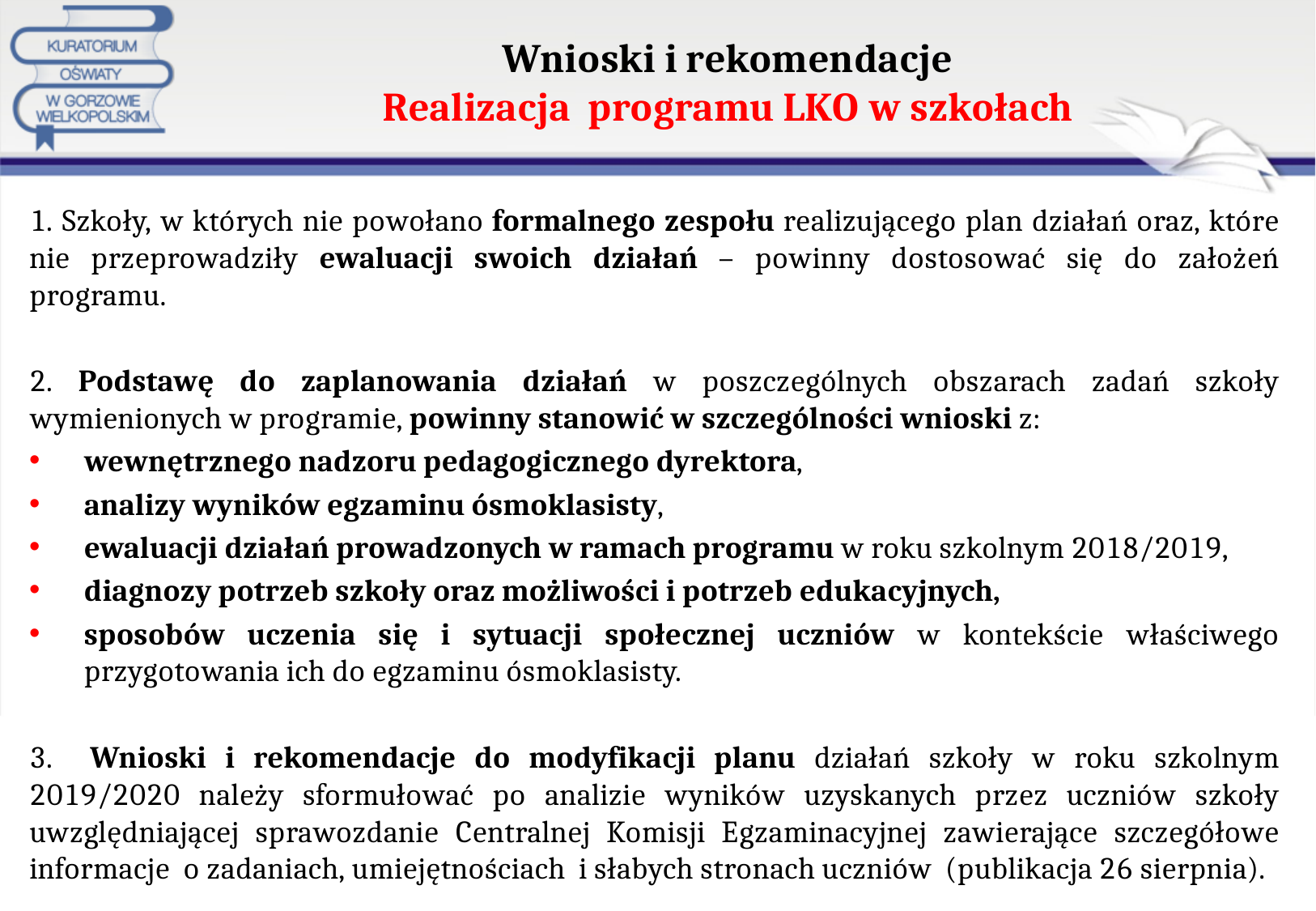

# Wnioski i rekomendacje Realizacja  programu LKO w szkołach

1. Szkoły, w których nie powołano formalnego zespołu realizującego plan działań oraz, które nie przeprowadziły ewaluacji swoich działań – powinny dostosować się do założeń programu.

2. Podstawę do zaplanowania działań w poszczególnych obszarach zadań szkoły wymienionych w programie, powinny stanowić w szczególności wnioski z:
wewnętrznego nadzoru pedagogicznego dyrektora,
analizy wyników egzaminu ósmoklasisty,
ewaluacji działań prowadzonych w ramach programu w roku szkolnym 2018/2019,
diagnozy potrzeb szkoły oraz możliwości i potrzeb edukacyjnych,
sposobów uczenia się i sytuacji społecznej uczniów w kontekście właściwego przygotowania ich do egzaminu ósmoklasisty.

3.  Wnioski i rekomendacje do modyfikacji planu działań szkoły w roku szkolnym 2019/2020 należy sformułować po analizie wyników uzyskanych przez uczniów szkoły uwzględniającej sprawozdanie Centralnej Komisji Egzaminacyjnej zawierające szczegółowe informacje  o zadaniach, umiejętnościach  i słabych stronach uczniów  (publikacja 26 sierpnia).